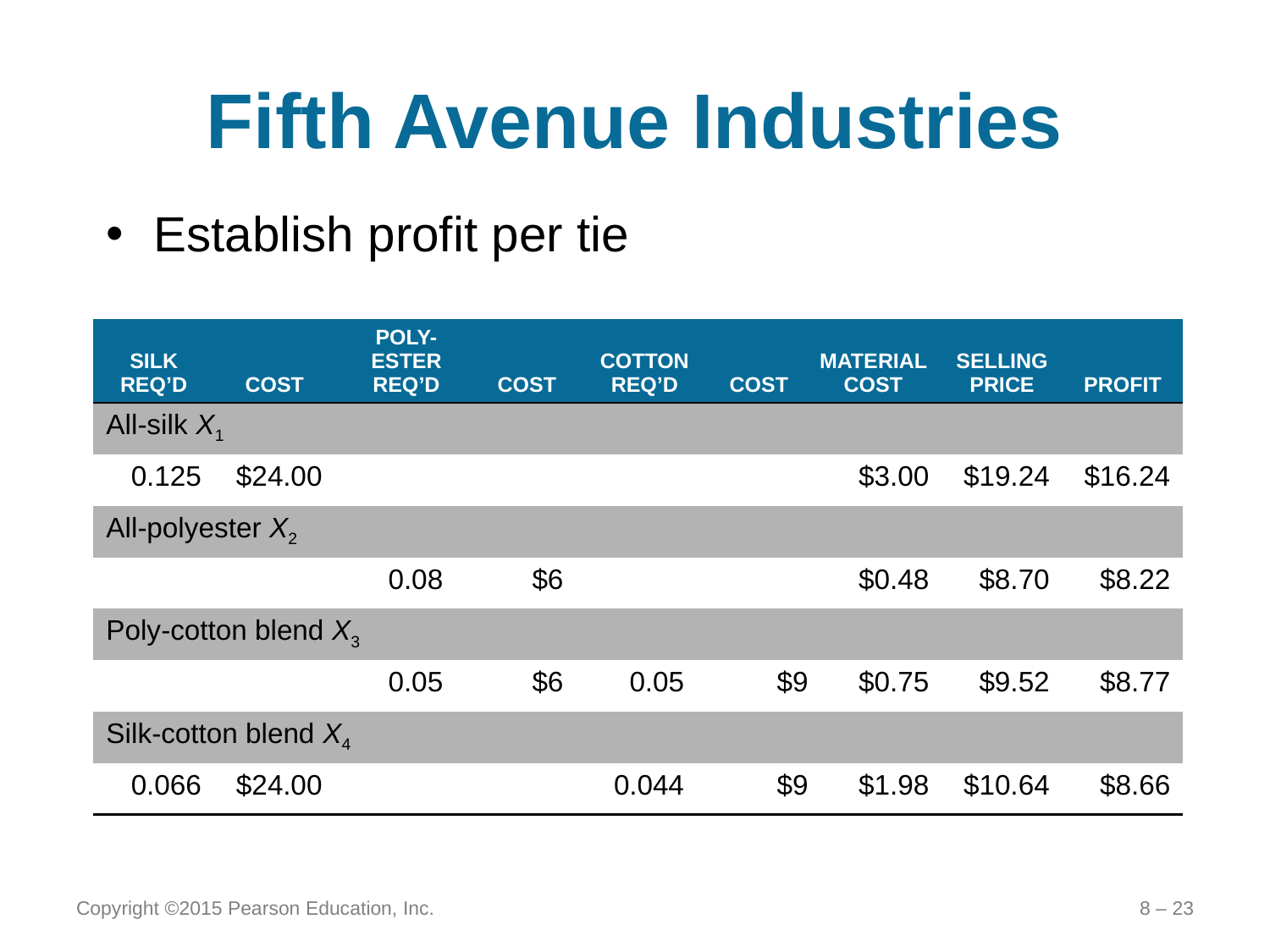

# Fifth Avenue Industries
Establish profit per tie
| SILK REQ’D | COST | POLY-ESTER REQ’D |  | COST | COTTON REQ’D |  | COST | MATERIAL COST |  | SELLING PRICE | PROFIT |
| --- | --- | --- | --- | --- | --- | --- | --- | --- | --- | --- | --- |
| All-silk X1 |  |  |  |  |  |  |  |  |  |  |  |
| 0.125 | $24.00 |  |  |  |  |  |  |  | $3.00 | $19.24 | $16.24 |
| All-polyester X2 |  |  |  |  |  |  |  |  |  |  |  |
|  |  | 0.08 | $6 |  |  |  |  |  | $0.48 | $8.70 | $8.22 |
| Poly-cotton blend X3 |  |  |  |  |  |  |  |  |  |  |  |
|  |  | 0.05 | $6 |  | 0.05 | $9 |  |  | $0.75 | $9.52 | $8.77 |
| Silk-cotton blend X4 |  |  |  |  |  |  |  |  |  |  |  |
| 0.066 | $24.00 |  |  |  | 0.044 | $9 |  |  | $1.98 | $10.64 | $8.66 |
Copyright ©2015 Pearson Education, Inc.
8 – 23